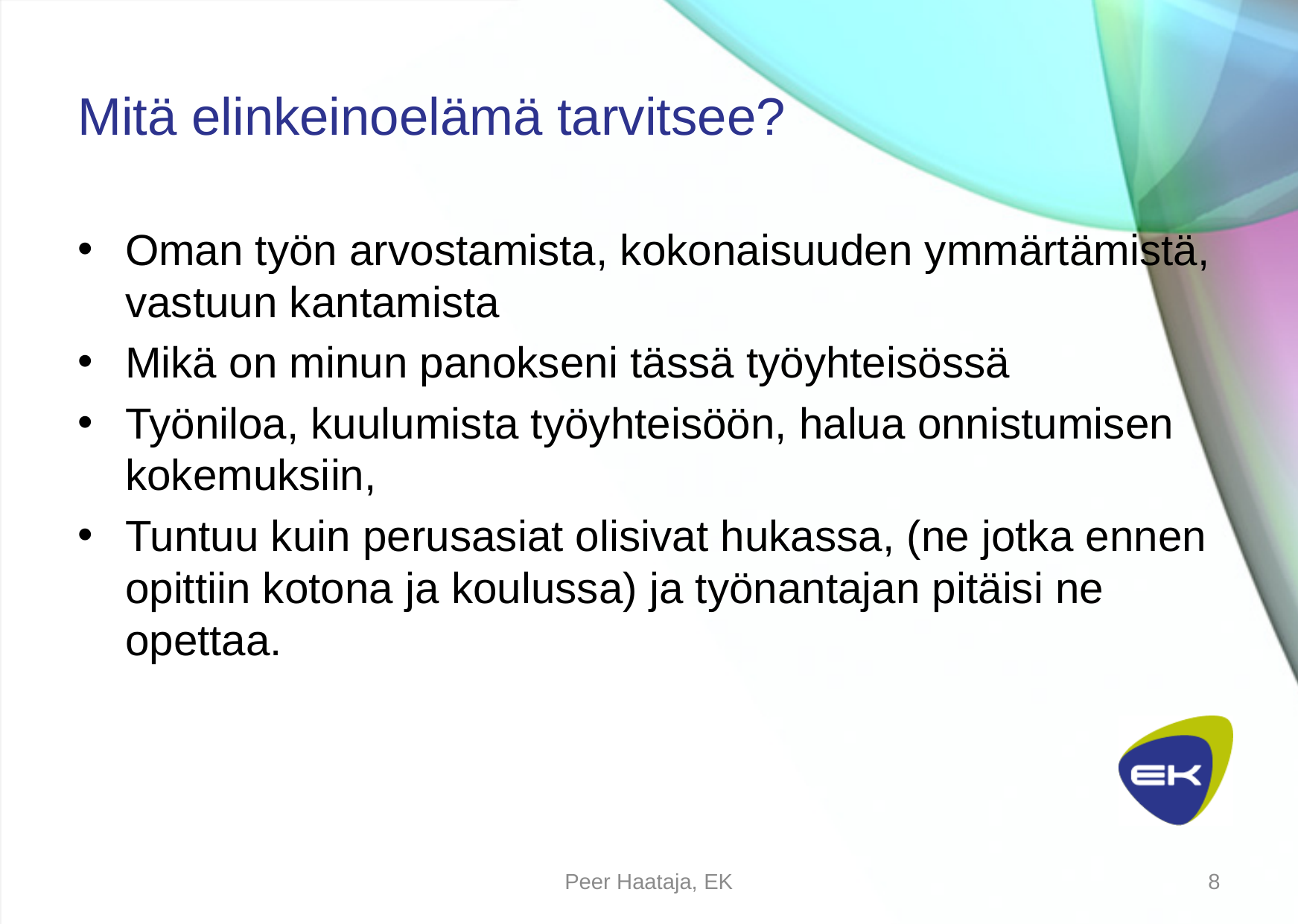

# Mitä elinkeinoelämä tarvitsee?
Oman työn arvostamista, kokonaisuuden ymmärtämistä, vastuun kantamista
Mikä on minun panokseni tässä työyhteisössä
Työniloa, kuulumista työyhteisöön, halua onnistumisen kokemuksiin,
Tuntuu kuin perusasiat olisivat hukassa, (ne jotka ennen opittiin kotona ja koulussa) ja työnantajan pitäisi ne opettaa.

Peer Haataja, EK
8